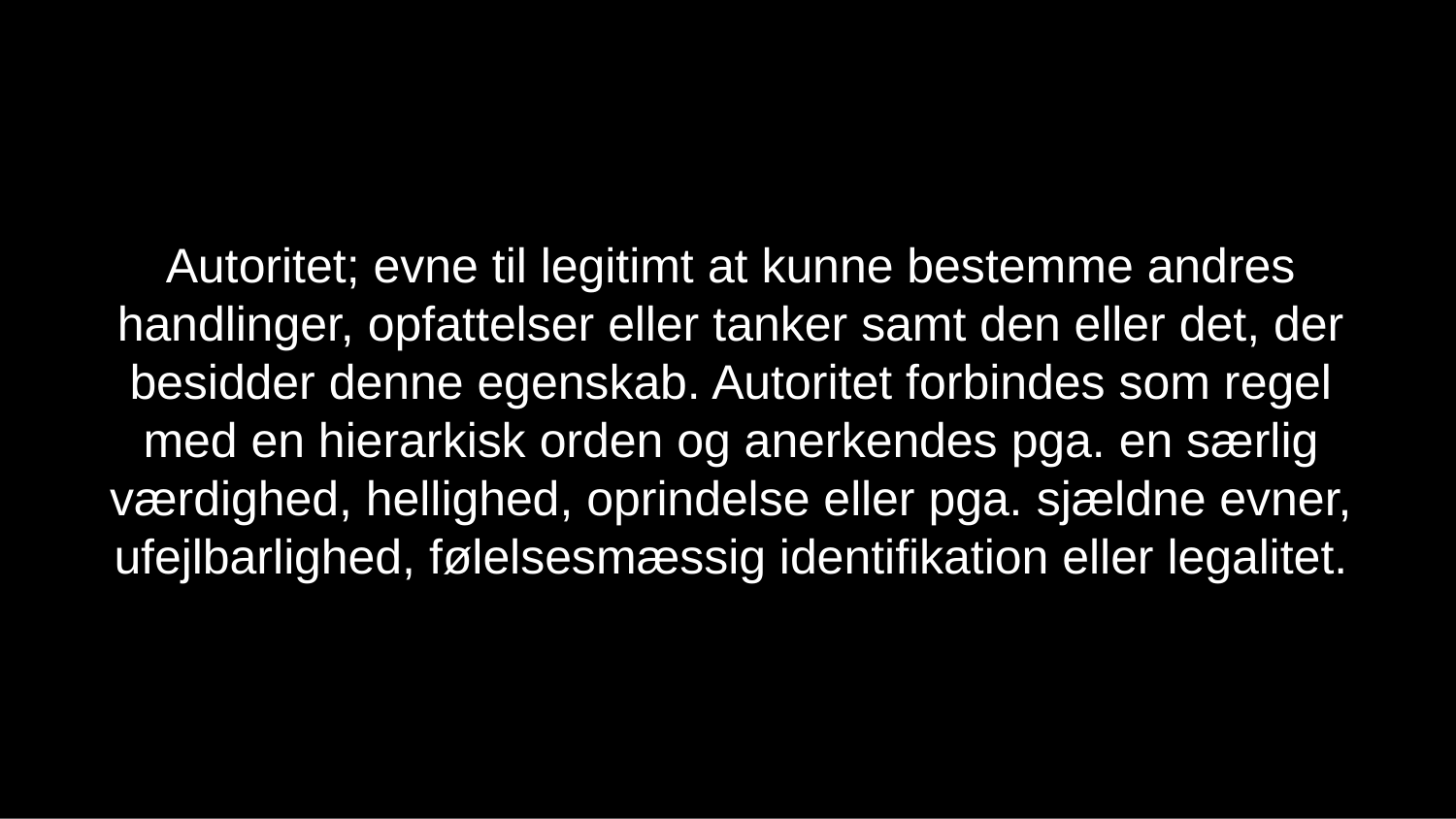

# Autoritet; evne til legitimt at kunne bestemme andres handlinger, opfattelser eller tanker samt den eller det, der besidder denne egenskab. Autoritet forbindes som regel med en hierarkisk orden og anerkendes pga. en særlig værdighed, hellighed, oprindelse eller pga. sjældne evner, ufejlbarlighed, følelsesmæssig identifikation eller legalitet.